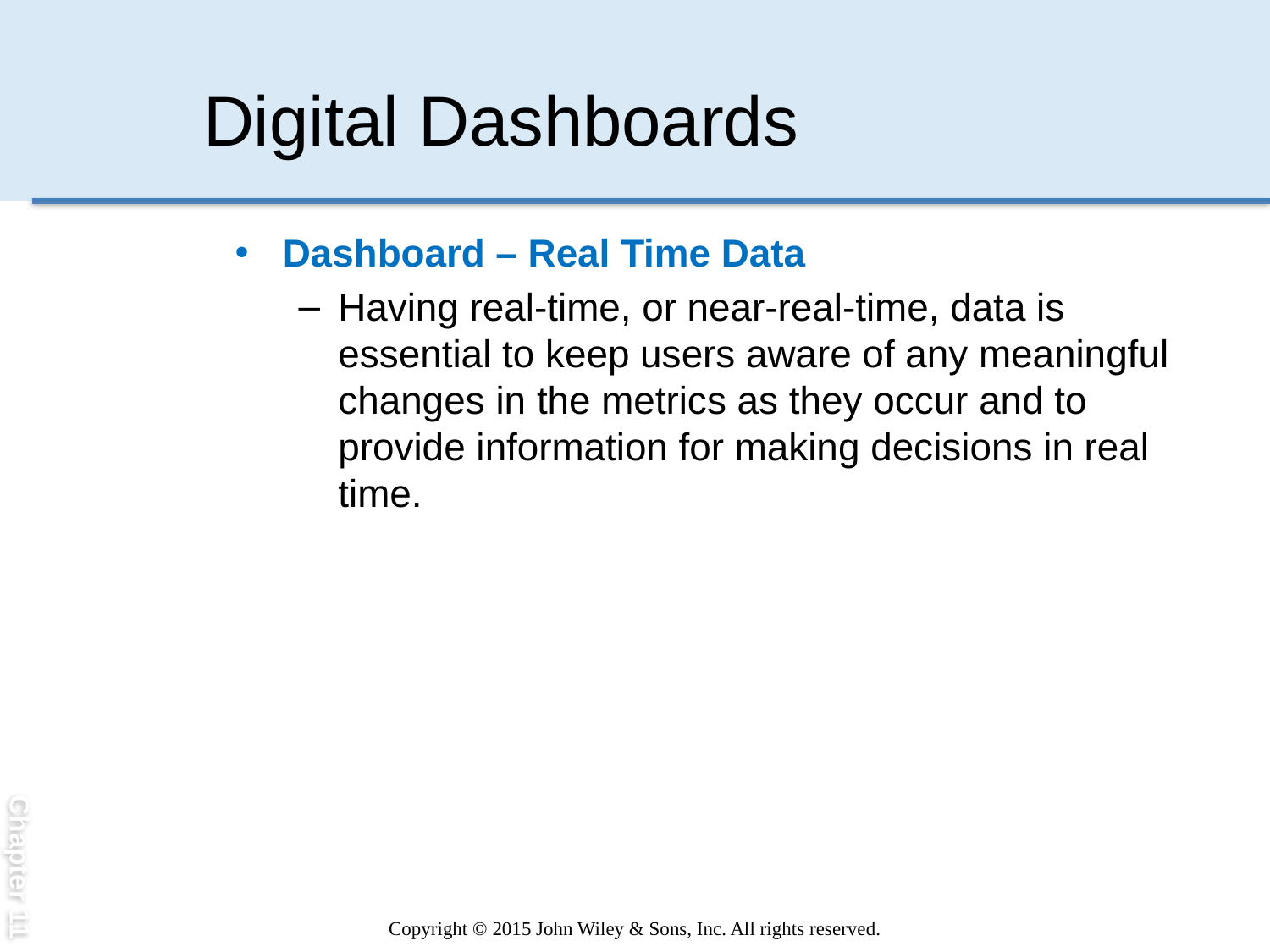

Chapter 11
# Digital Dashboards
Dashboard – Real Time Data
Having real-time, or near-real-time, data is essential to keep users aware of any meaningful changes in the metrics as they occur and to provide information for making decisions in real time.